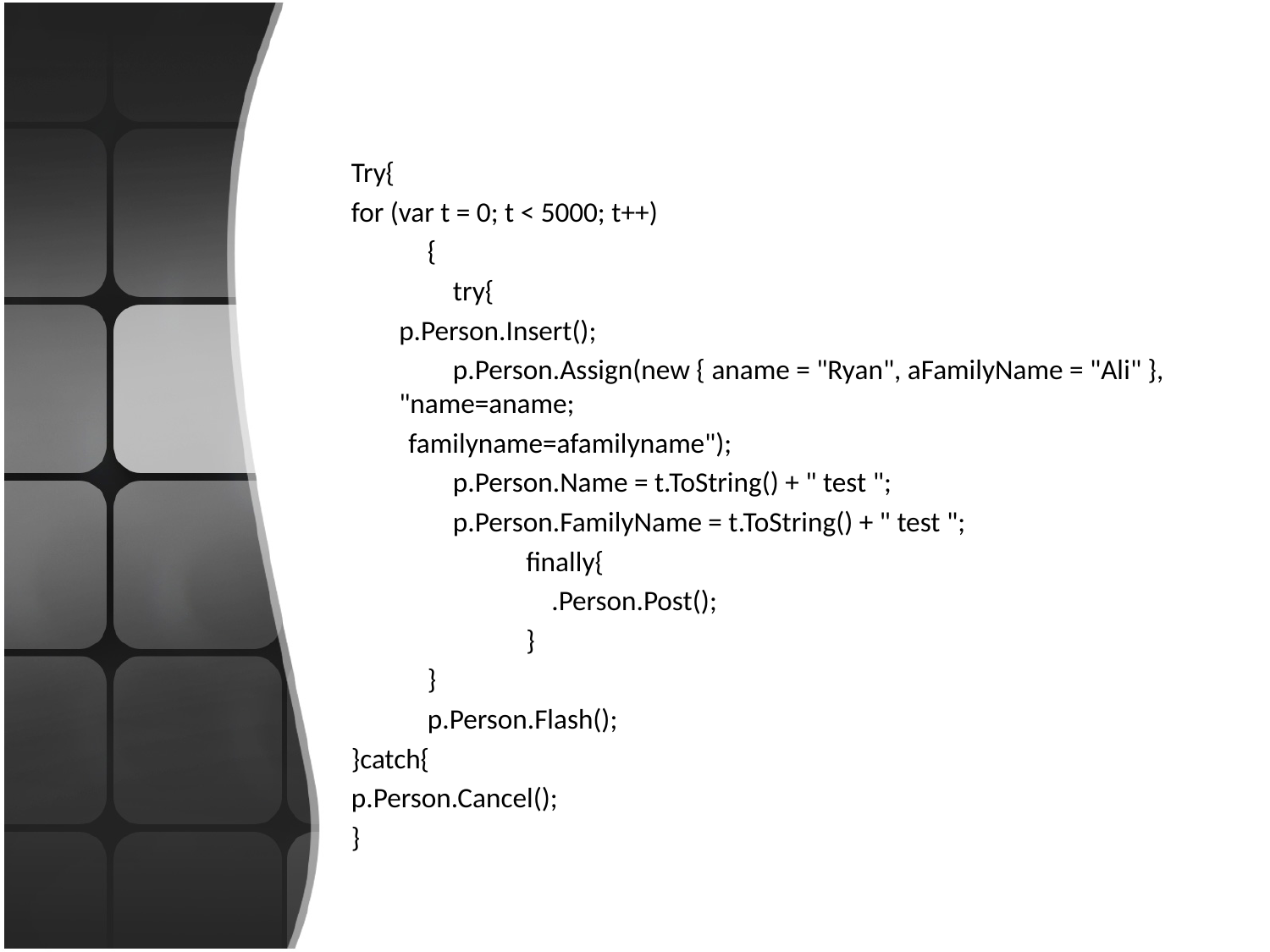

#
Try{
for (var t = 0; t < 5000; t++)
            {
                try{
	p.Person.Insert();
                p.Person.Assign(new { aname = "Ryan", aFamilyName = "Ali" }, "name=aname;
         familyname=afamilyname");
                p.Person.Name = t.ToString() + " test ";
                p.Person.FamilyName = t.ToString() + " test ";
		finally{
		    .Person.Post();
		}
            }
            p.Person.Flash();
}catch{
p.Person.Cancel();
}